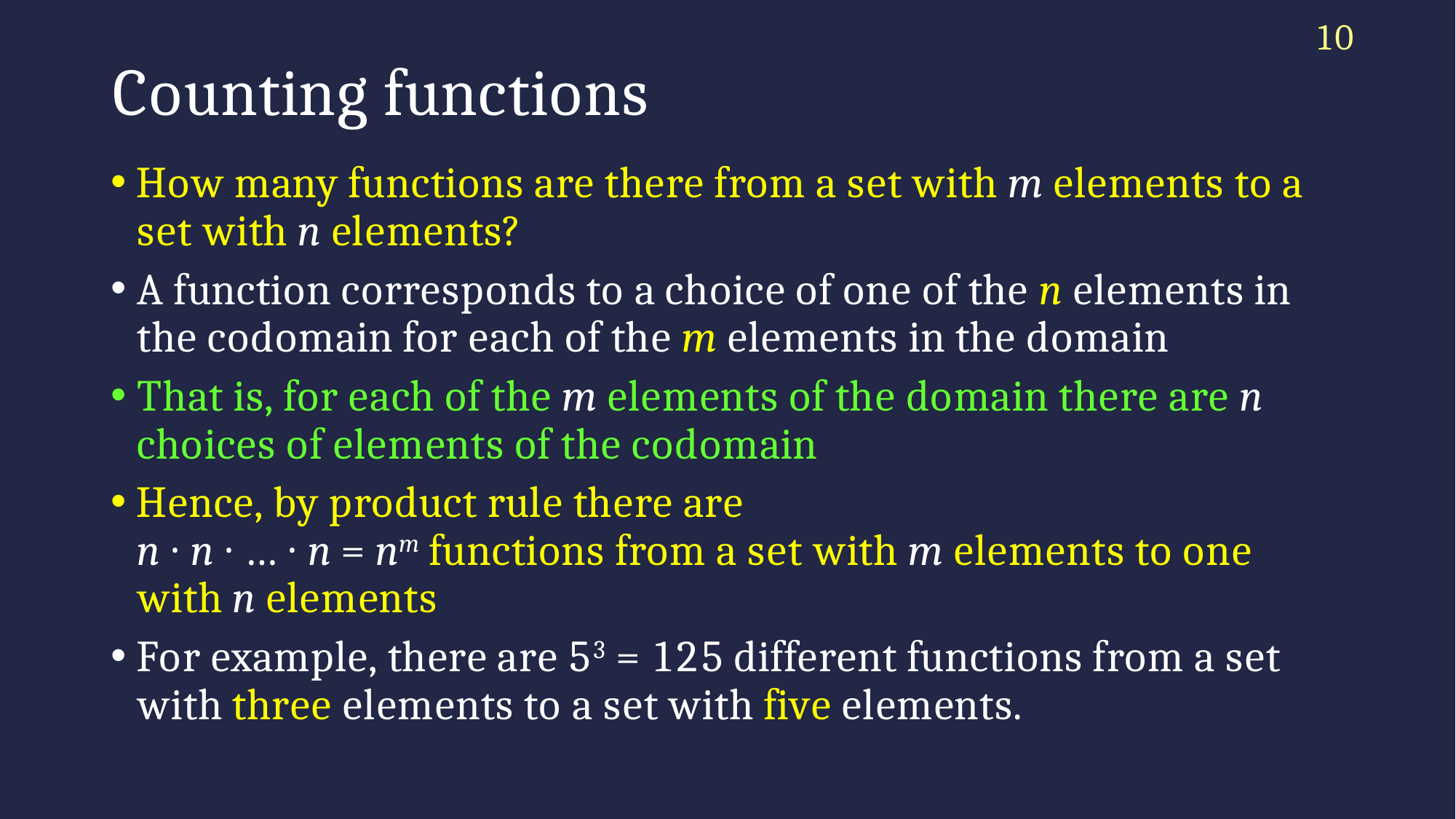

10
# Counting functions
How many functions are there from a set with m elements to a set with n elements?
A function corresponds to a choice of one of the n elements in the codomain for each of the m elements in the domain
That is, for each of the m elements of the domain there are n choices of elements of the codomain
Hence, by product rule there are
n ∙ n ∙ … ∙ n = nm functions from a set with m elements to one with n elements
For example, there are 53 = 125 different functions from a set with three elements to a set with five elements.